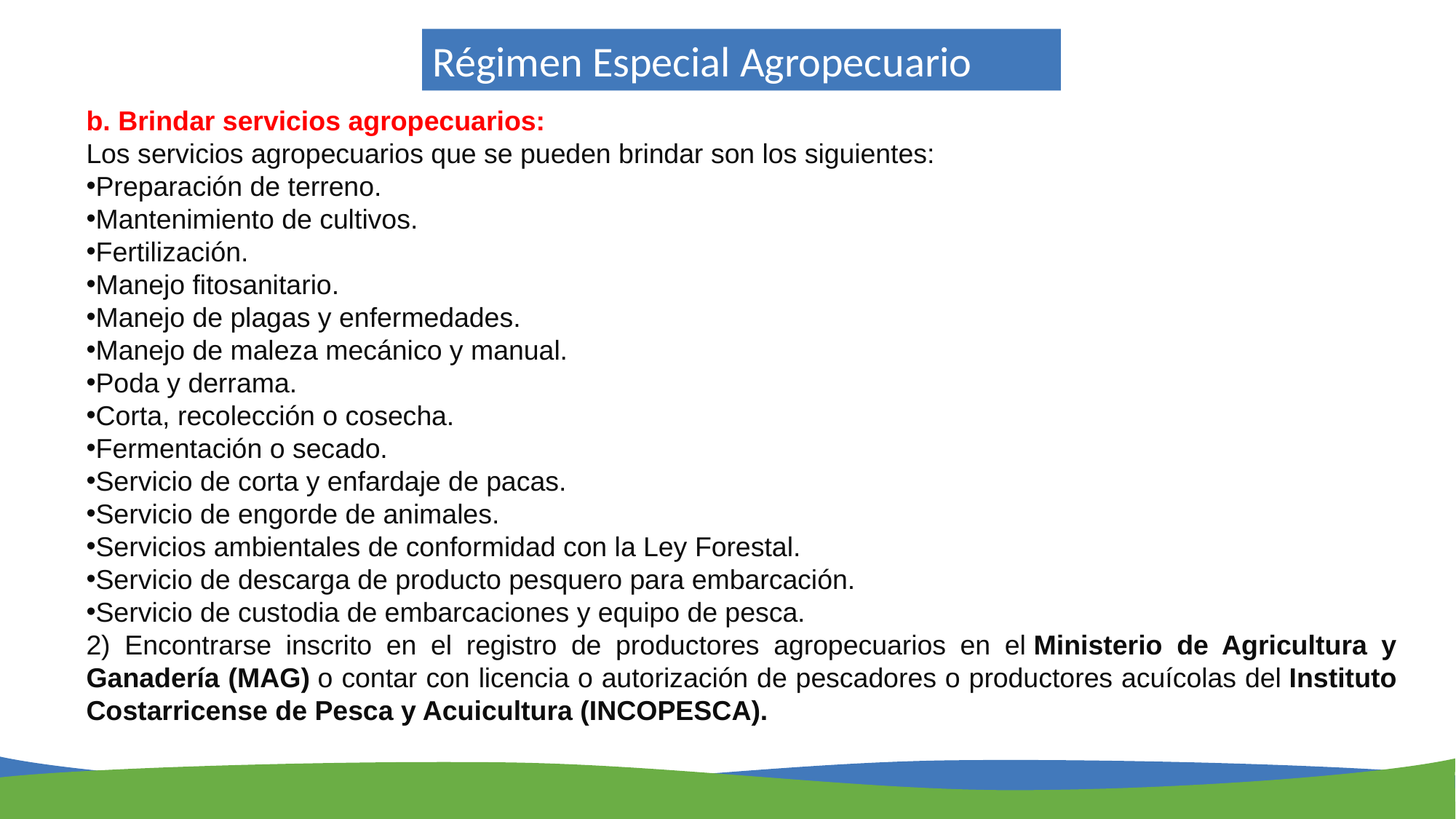

Régimen Especial Agropecuario
b. Brindar servicios agropecuarios:
Los servicios agropecuarios que se pueden brindar son los siguientes:
Preparación de terreno.
Mantenimiento de cultivos.
Fertilización.
Manejo fitosanitario.
Manejo de plagas y enfermedades.
Manejo de maleza mecánico y manual.
Poda y derrama.
Corta, recolección o cosecha.
Fermentación o secado.
Servicio de corta y enfardaje de pacas.
Servicio de engorde de animales.
Servicios ambientales de conformidad con la Ley Forestal.
Servicio de descarga de producto pesquero para embarcación.
Servicio de custodia de embarcaciones y equipo de pesca.
2) Encontrarse inscrito en el registro de productores agropecuarios en el Ministerio de Agricultura y Ganadería (MAG) o contar con licencia o autorización de pescadores o productores acuícolas del Instituto Costarricense de Pesca y Acuicultura (INCOPESCA).